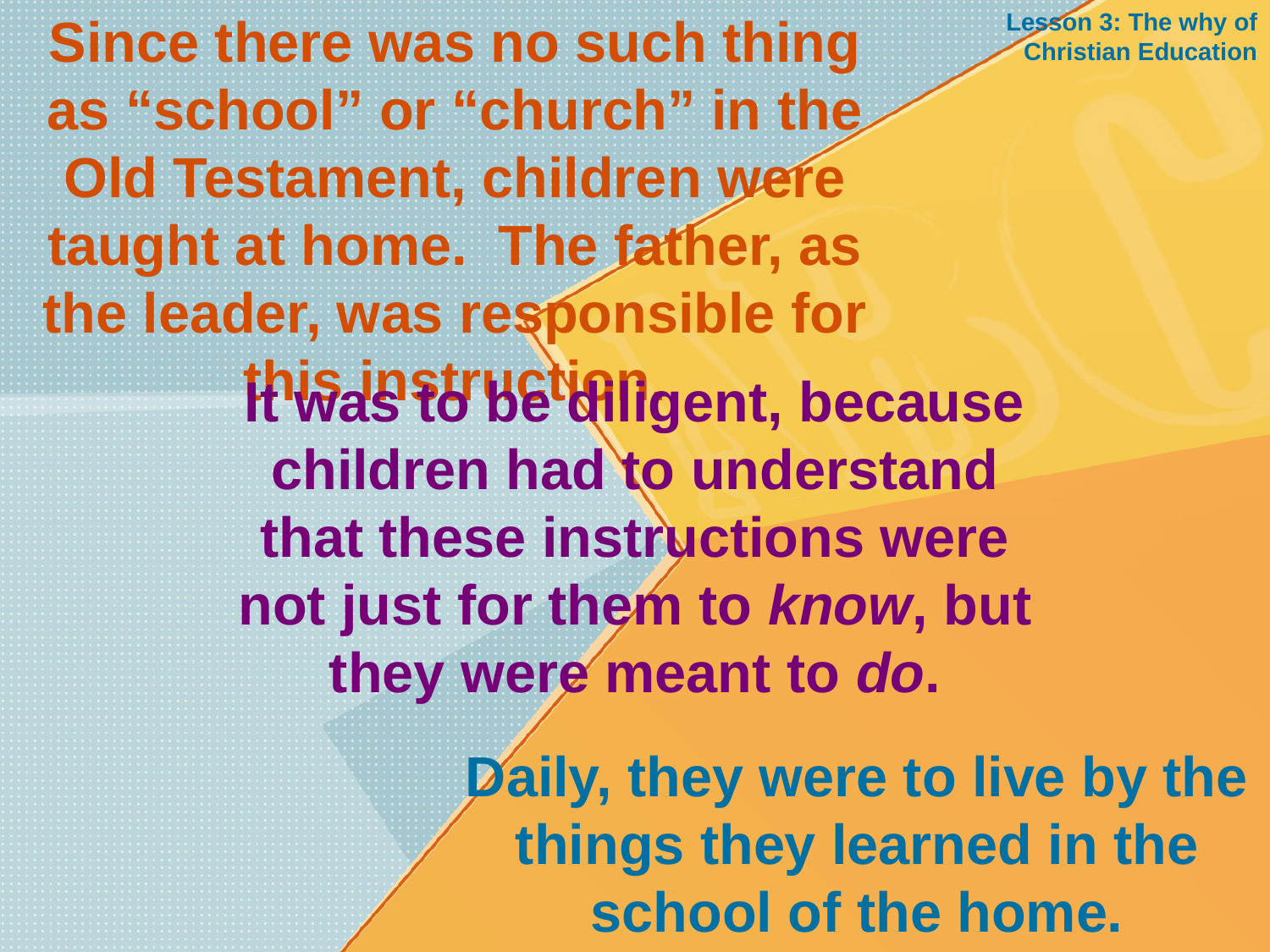

Since there was no such thing as “school” or “church” in the Old Testament, children were taught at home.  The father, as the leader, was responsible for this instruction.
Lesson 3: The why of Christian Education
It was to be diligent, because children had to understand that these instructions were not just for them to know, but they were meant to do.
Daily, they were to live by the things they learned in the school of the home.